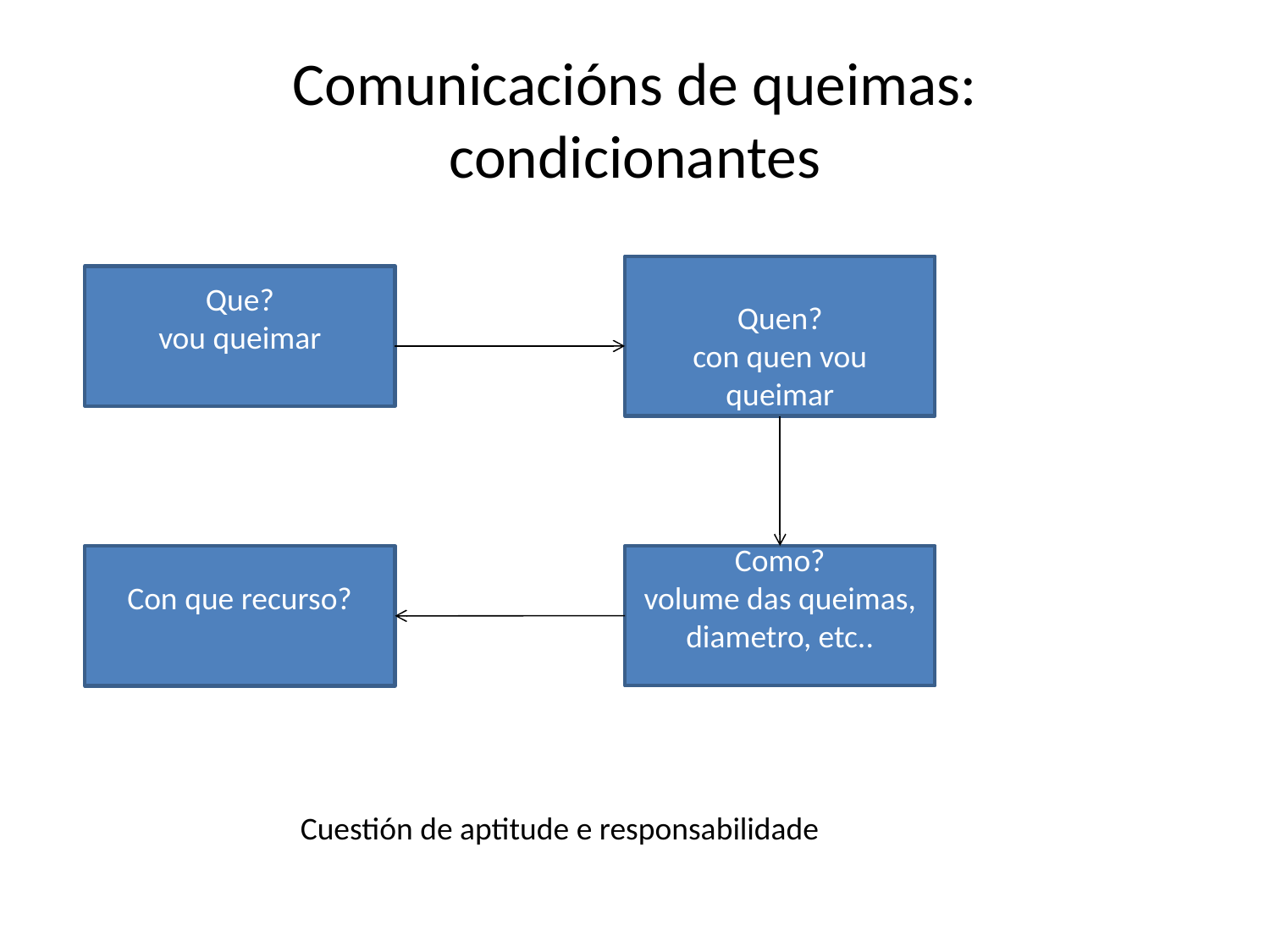

# Comunicacións de queimas: condicionantes

Quen?
con quen vou queimar

Que?
vou queimar

Como?
volume das queimas, diametro, etc..

Con que recurso?

Cuestión de aptitude e responsabilidade